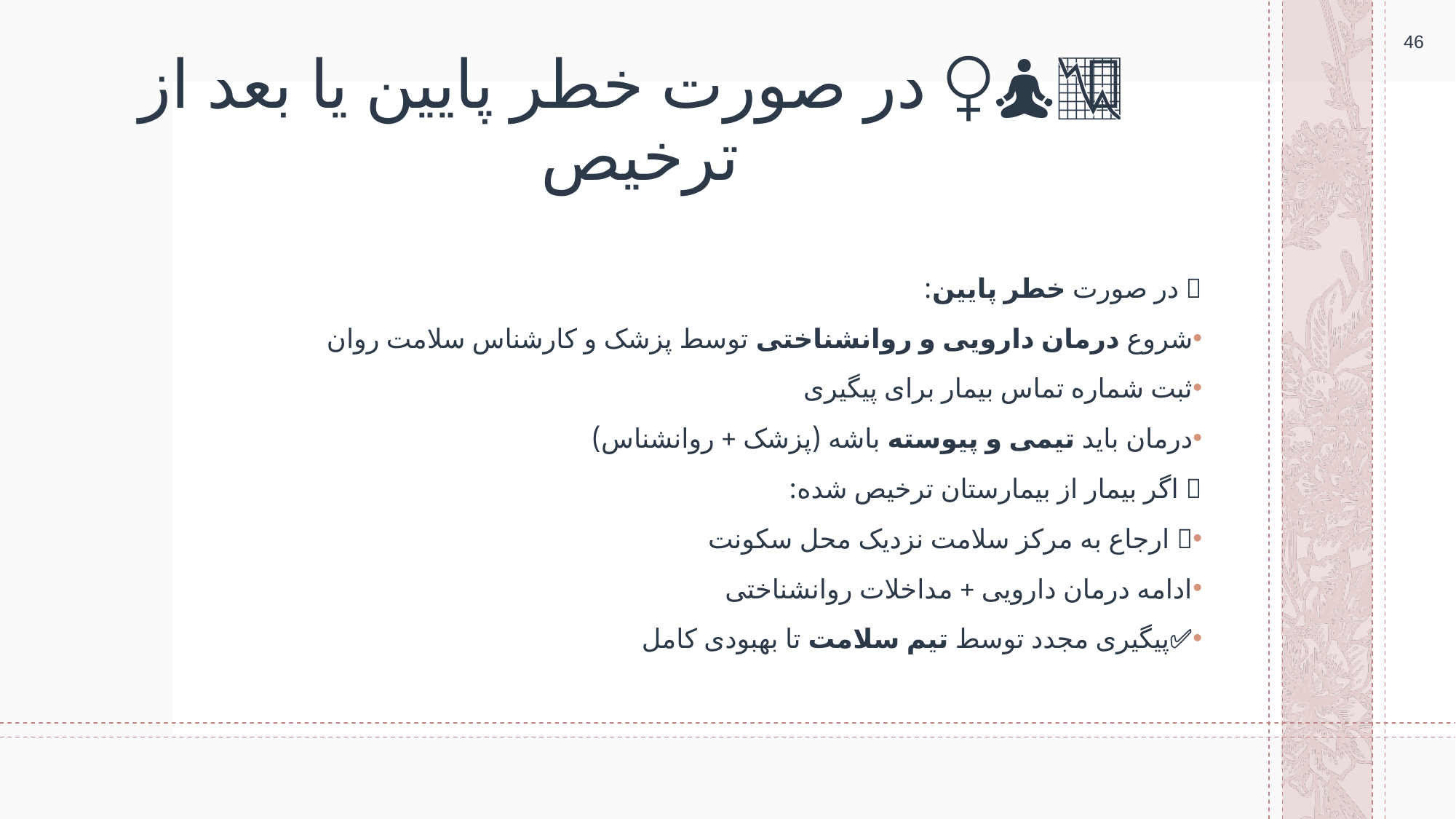

46
# 📉🧘‍♀️ در صورت خطر پایین یا بعد از ترخیص
🔸 در صورت خطر پایین:
شروع درمان دارویی و روانشناختی توسط پزشک و کارشناس سلامت روان
📞ثبت شماره تماس بیمار برای پیگیری
🤝درمان باید تیمی و پیوسته باشه (پزشک + روانشناس)
🔄 اگر بیمار از بیمارستان ترخیص شده:
🏡 ارجاع به مرکز سلامت نزدیک محل سکونت
ادامه درمان دارویی + مداخلات روانشناختی
✅پیگیری مجدد توسط تیم سلامت تا بهبودی کامل